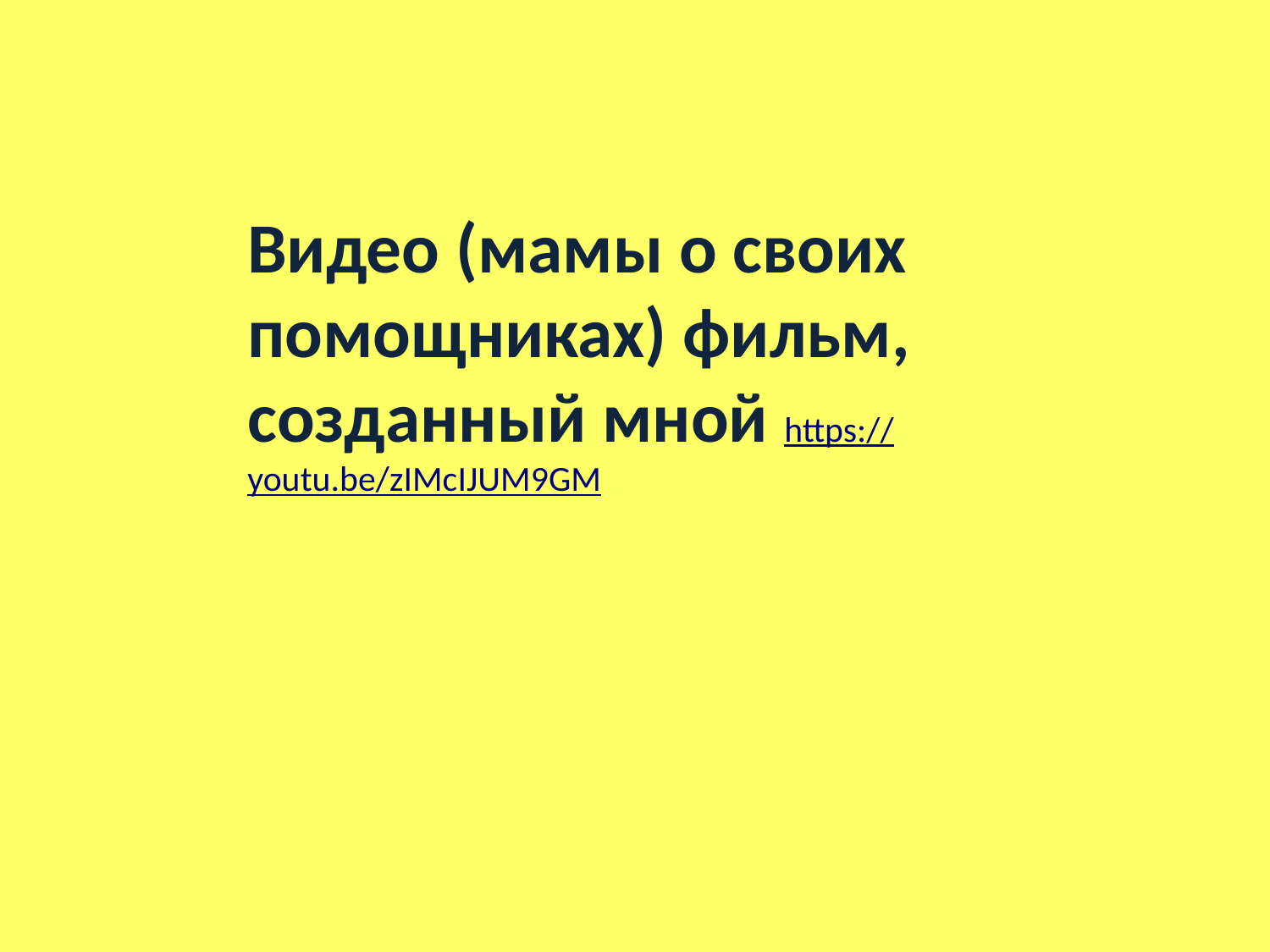

Видео (мамы о своих помощниках) фильм, созданный мной https://youtu.be/zIMcIJUM9GM